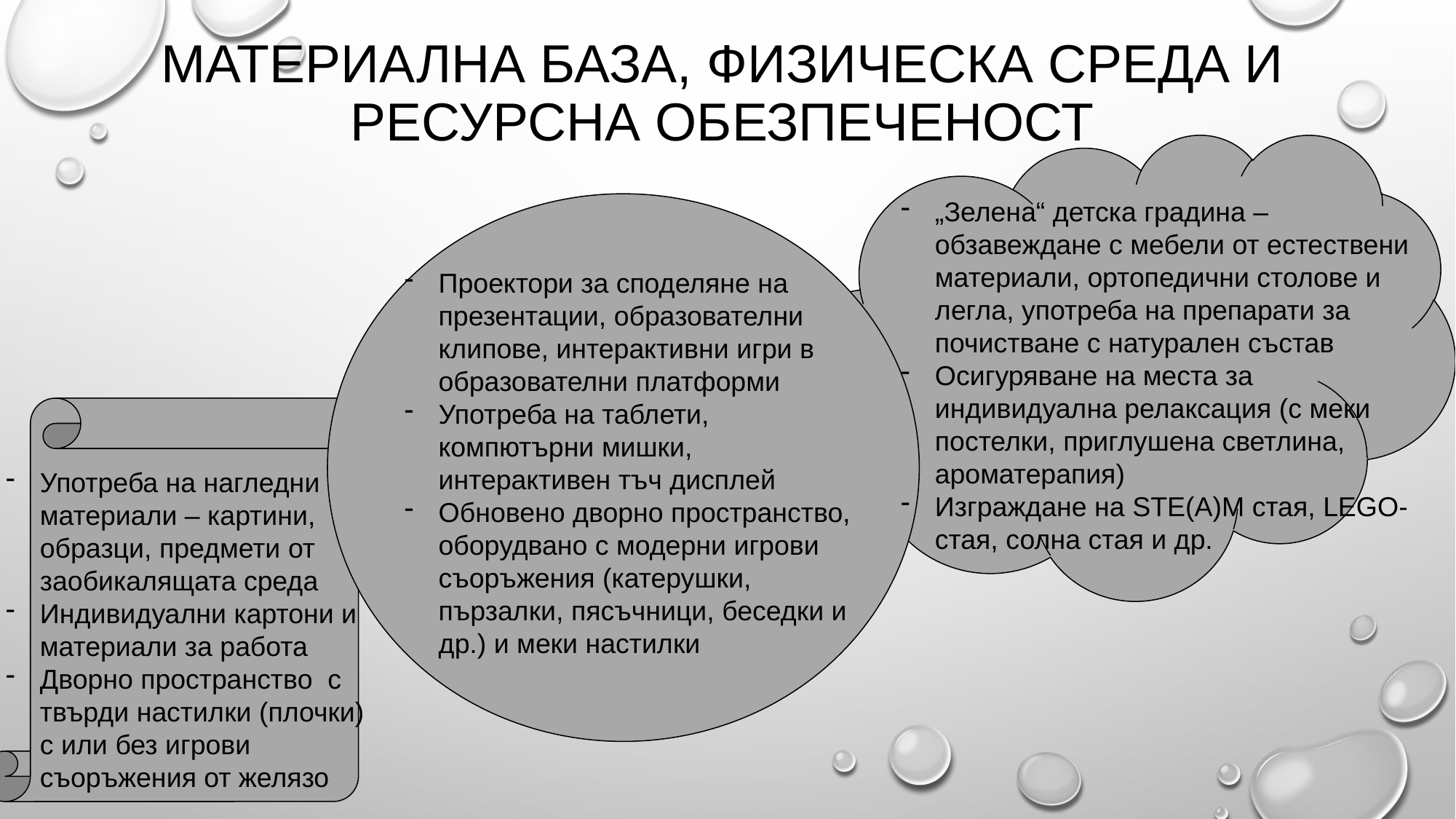

# Материална база, физическа среда и ресурсна обезпеченост

„Зелена“ детска градина – обзавеждане с мебели от естествени материали, ортопедични столове и легла, употреба на препарати за почистване с натурален състав
Осигуряване на места за индивидуална релаксация (с меки постелки, приглушена светлина, ароматерапия)
Изграждане на STE(A)M стая, LEGO-стая, солна стая и др.

Проектори за споделяне на презентации, образователни клипове, интерактивни игри в образователни платформи
Употреба на таблети, компютърни мишки, интерактивен тъч дисплей
Обновено дворно пространство, оборудвано с модерни игрови съоръжения (катерушки, пързалки, пясъчници, беседки и др.) и меки настилки

Употреба на нагледни материали – картини, образци, предмети от заобикалящата среда
Индивидуални картони и материали за работа
Дворно пространство  с твърди настилки (плочки) с или без игрови съоръжения от желязо